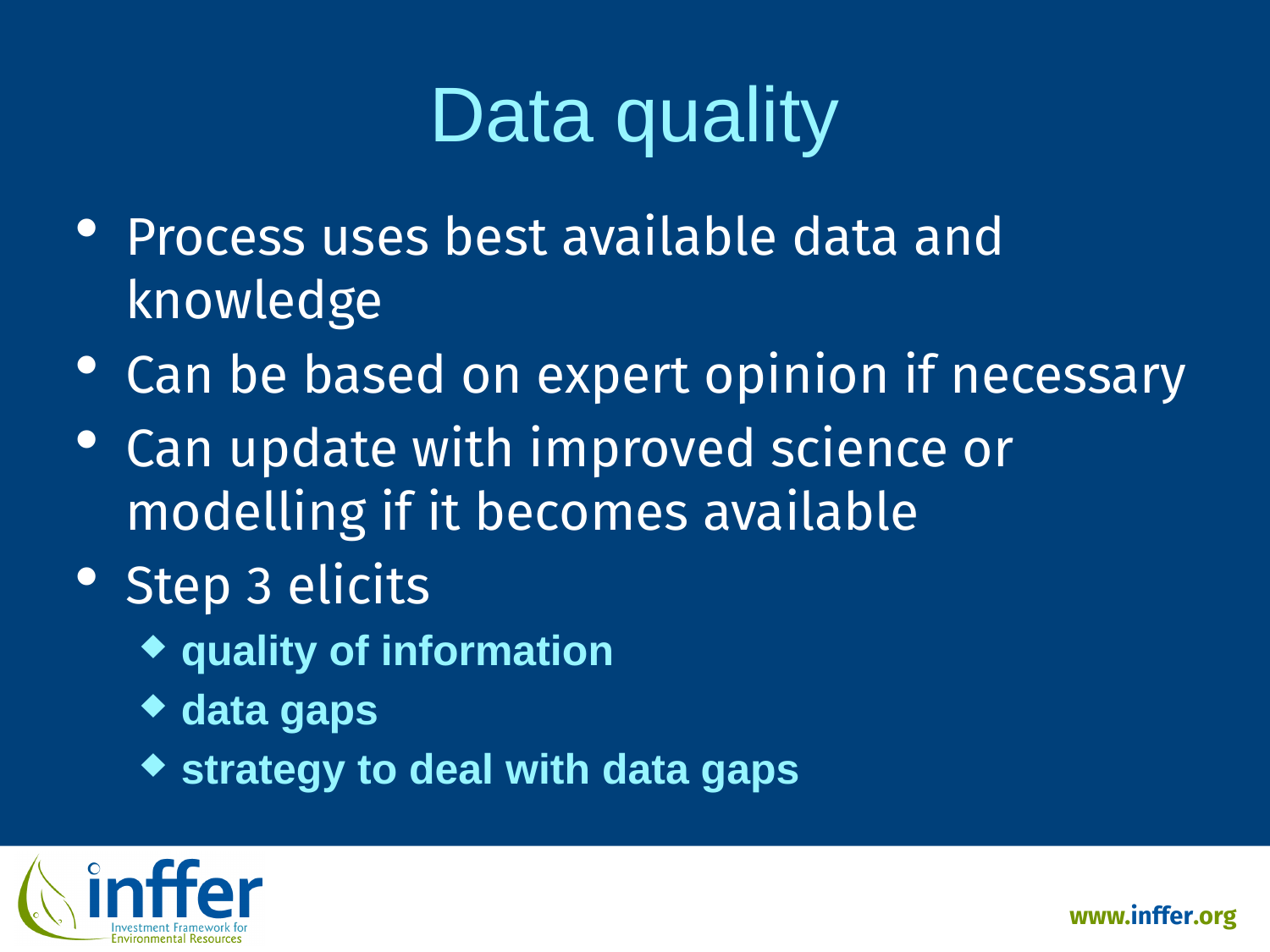

# Data quality
Process uses best available data and knowledge
Can be based on expert opinion if necessary
Can update with improved science or modelling if it becomes available
Step 3 elicits
quality of information
data gaps
strategy to deal with data gaps